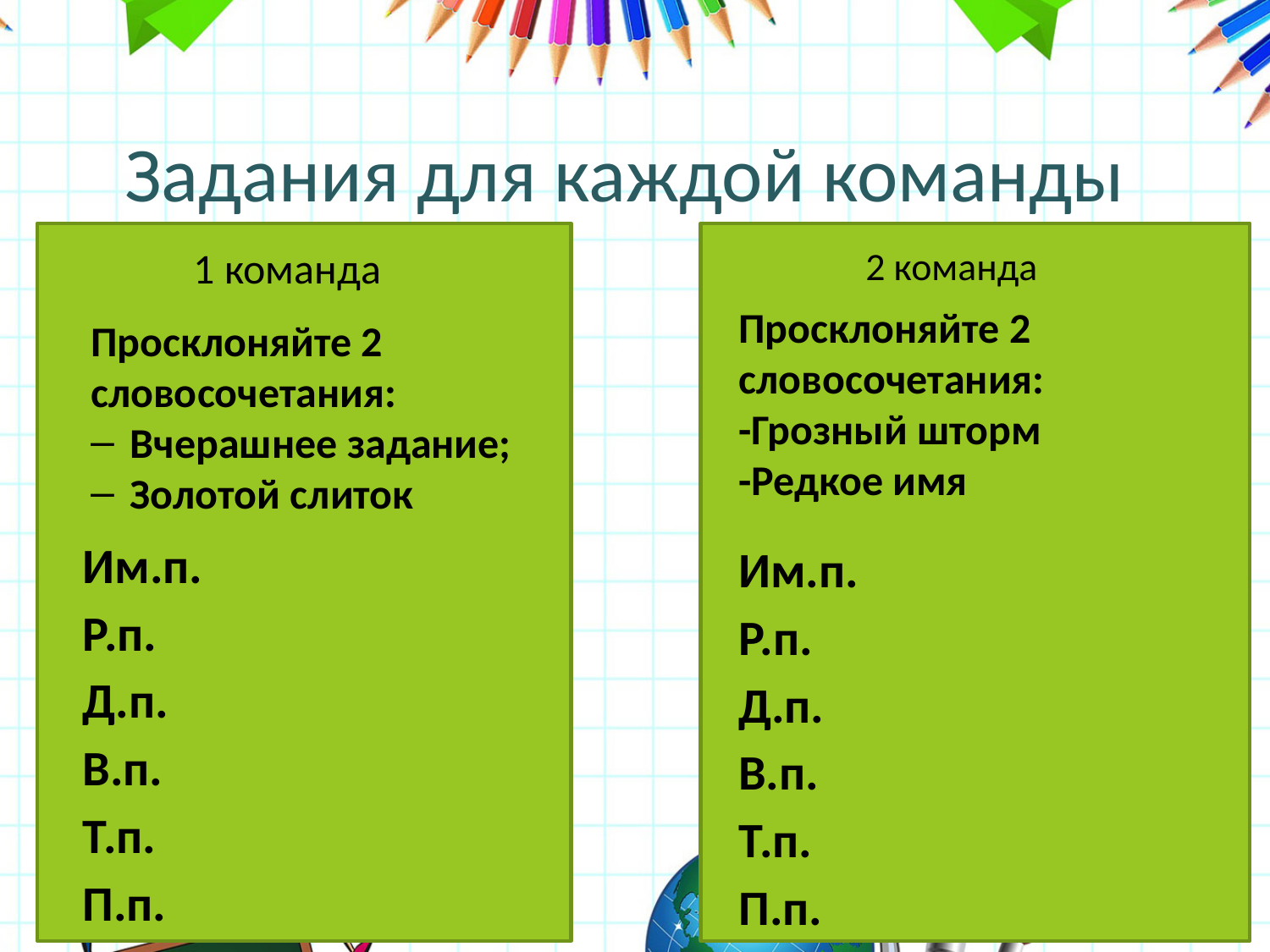

# Задания для каждой команды

1 команда
2 команда

Просклоняйте 2 словосочетания:
-Грозный шторм
-Редкое имя

Просклоняйте 2 словосочетания:
Вчерашнее задание;
Золотой слиток
Им.п.
Р.п.
Д.п.
В.п.
Т.п.
П.п.
Им.п.
Р.п.
Д.п.
В.п.
Т.п.
П.п.